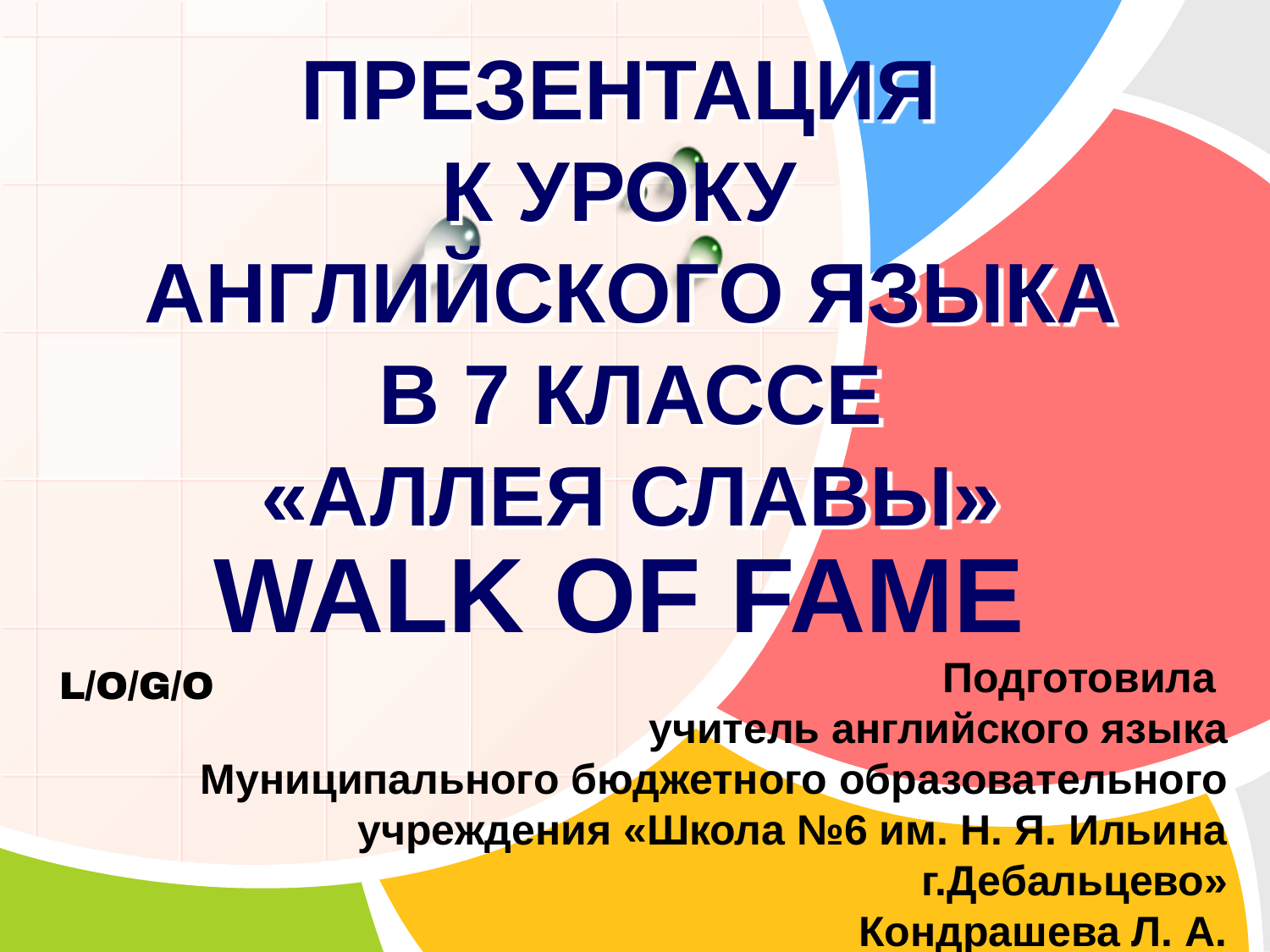

# ПРЕЗЕНТАЦИЯ К УРОКУ АНГЛИЙСКОГО ЯЗЫКА В 7 КЛАССЕ «АЛЛЕЯ СЛАВЫ»
WALK OF FAME
Подготовила
учитель английского языка
Муниципального бюджетного образовательного учреждения «Школа №6 им. Н. Я. Ильина г.Дебальцево»
Кондрашева Л. А.